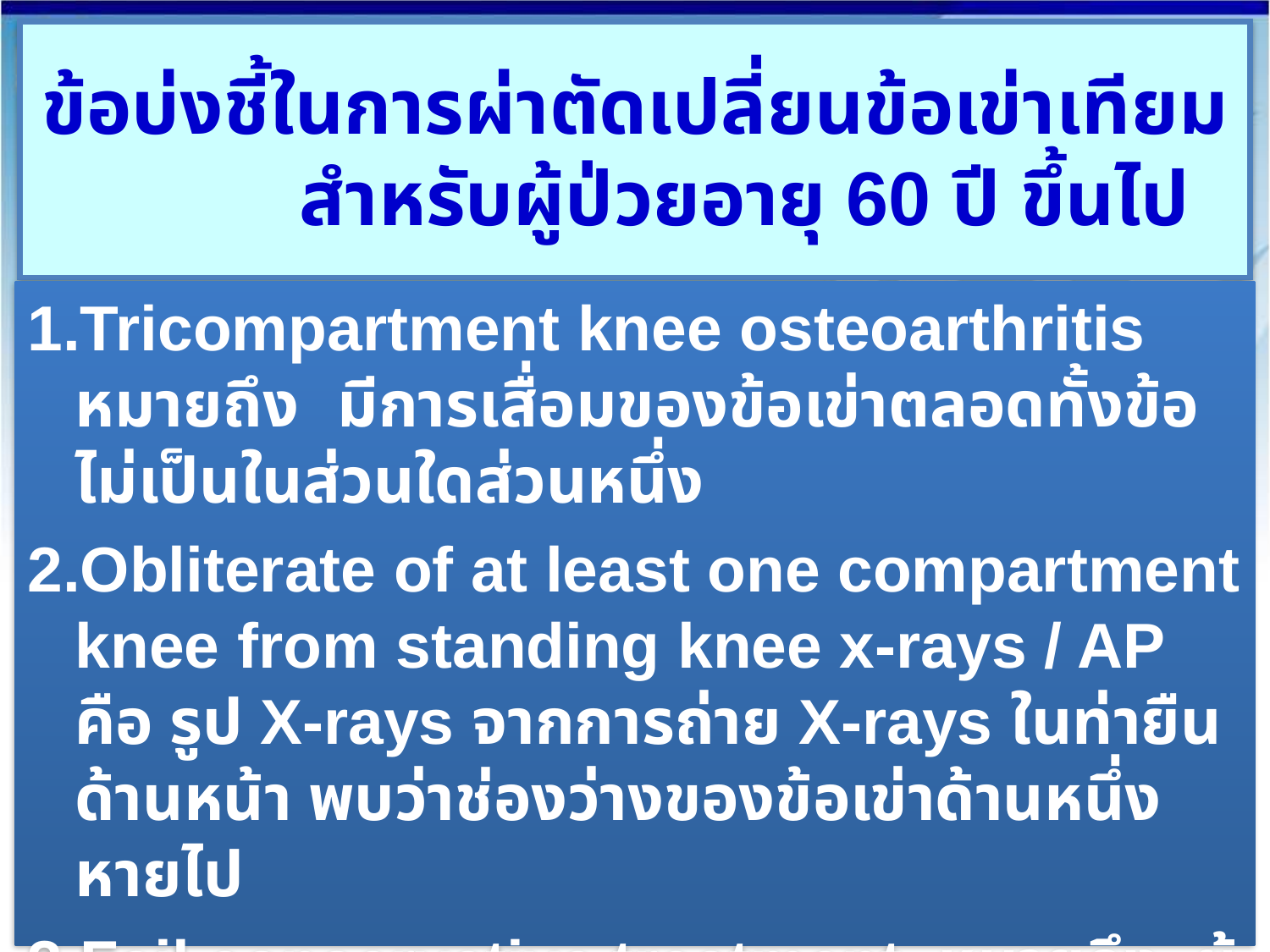

# ข้อบ่งชี้ในการผ่าตัดเปลี่ยนข้อเข่าเทียม            สำหรับผู้ป่วยอายุ 60 ปี ขึ้นไป
1.Tricompartment knee osteoarthritis หมายถึง  มีการเสื่อมของข้อเข่าตลอดทั้งข้อ ไม่เป็นในส่วนใดส่วนหนึ่ง
2.Obliterate of at least one compartment knee from standing knee x-rays / AP คือ รูป X-rays จากการถ่าย X-rays ในท่ายืนด้านหน้า พบว่าช่องว่างของข้อเข่าด้านหนึ่งหายไป
3.Fail conservative treatment  หมายถึง  ผู้ป่วยได้รับการรักษาด้วยวิธีอื่น เช่น  ลดน้ำหนัก  ออกกำลังกาย ทานยา  และ/หรือ ฉีดยาสเตียรอยด์เข้าข้อแล้ว เป็นเวลา 6-12  เดือน